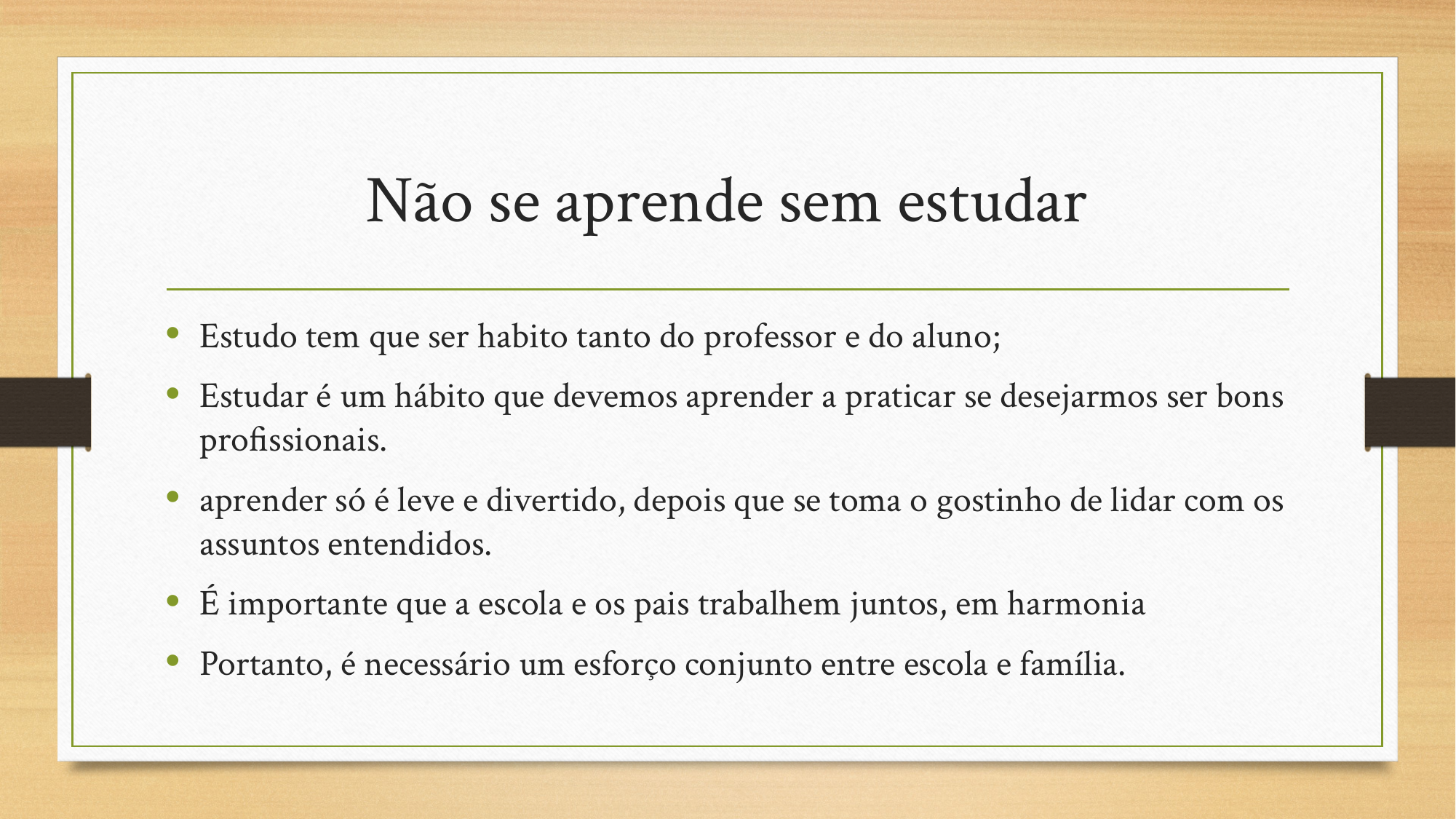

# Não se aprende sem estudar
Estudo tem que ser habito tanto do professor e do aluno;
Estudar é um hábito que devemos aprender a praticar se desejarmos ser bons profissionais.
aprender só é leve e divertido, depois que se toma o gostinho de lidar com os assuntos entendidos.
É importante que a escola e os pais trabalhem juntos, em harmonia
Portanto, é necessário um esforço conjunto entre escola e família.